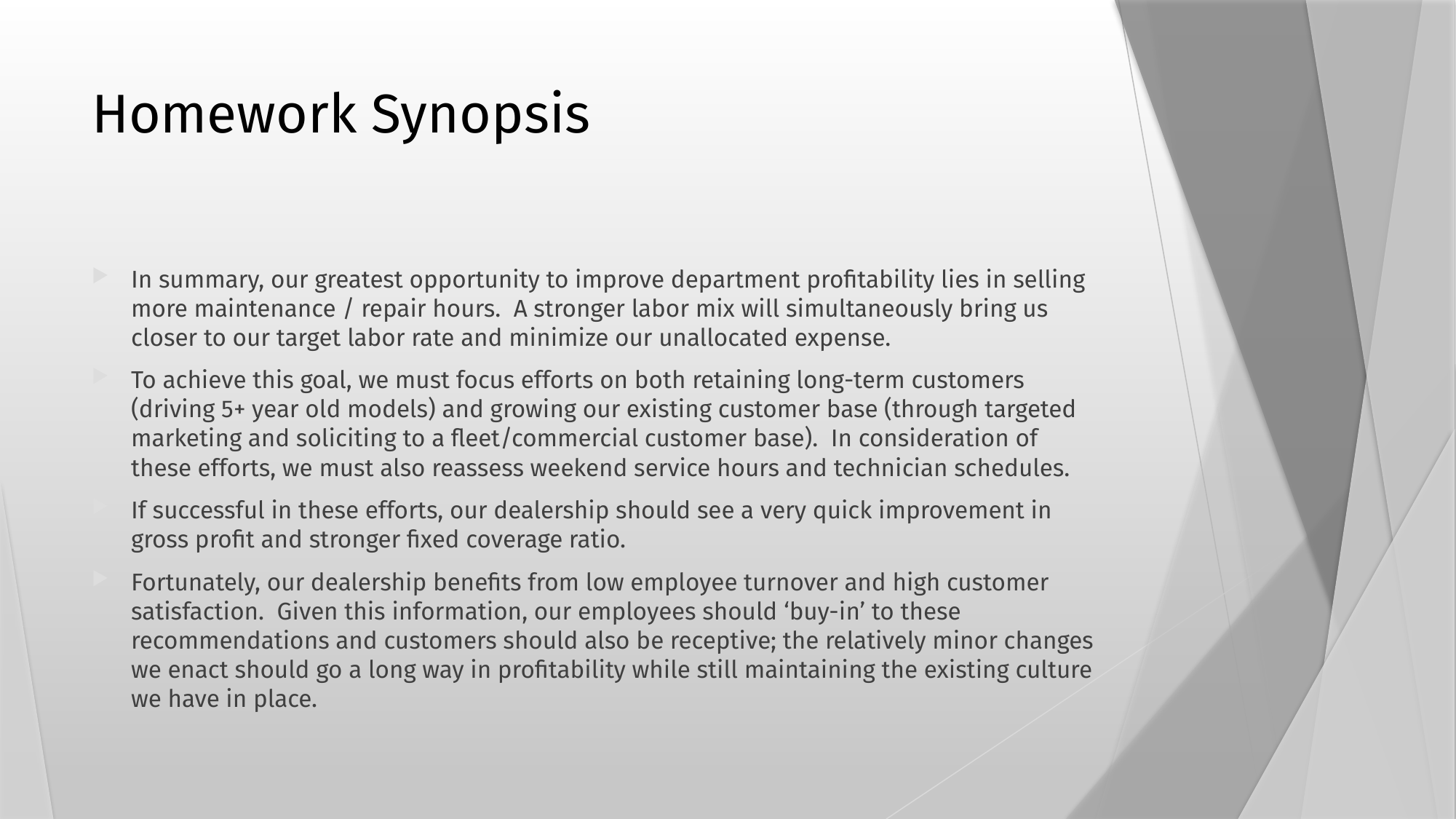

# Homework Synopsis
In summary, our greatest opportunity to improve department profitability lies in selling more maintenance / repair hours.  A stronger labor mix will simultaneously bring us closer to our target labor rate and minimize our unallocated expense.
To achieve this goal, we must focus efforts on both retaining long-term customers (driving 5+ year old models) and growing our existing customer base (through targeted marketing and soliciting to a fleet/commercial customer base).  In consideration of these efforts, we must also reassess weekend service hours and technician schedules.
If successful in these efforts, our dealership should see a very quick improvement in gross profit and stronger fixed coverage ratio.
Fortunately, our dealership benefits from low employee turnover and high customer satisfaction.  Given this information, our employees should ‘buy-in’ to these recommendations and customers should also be receptive; the relatively minor changes we enact should go a long way in profitability while still maintaining the existing culture we have in place.